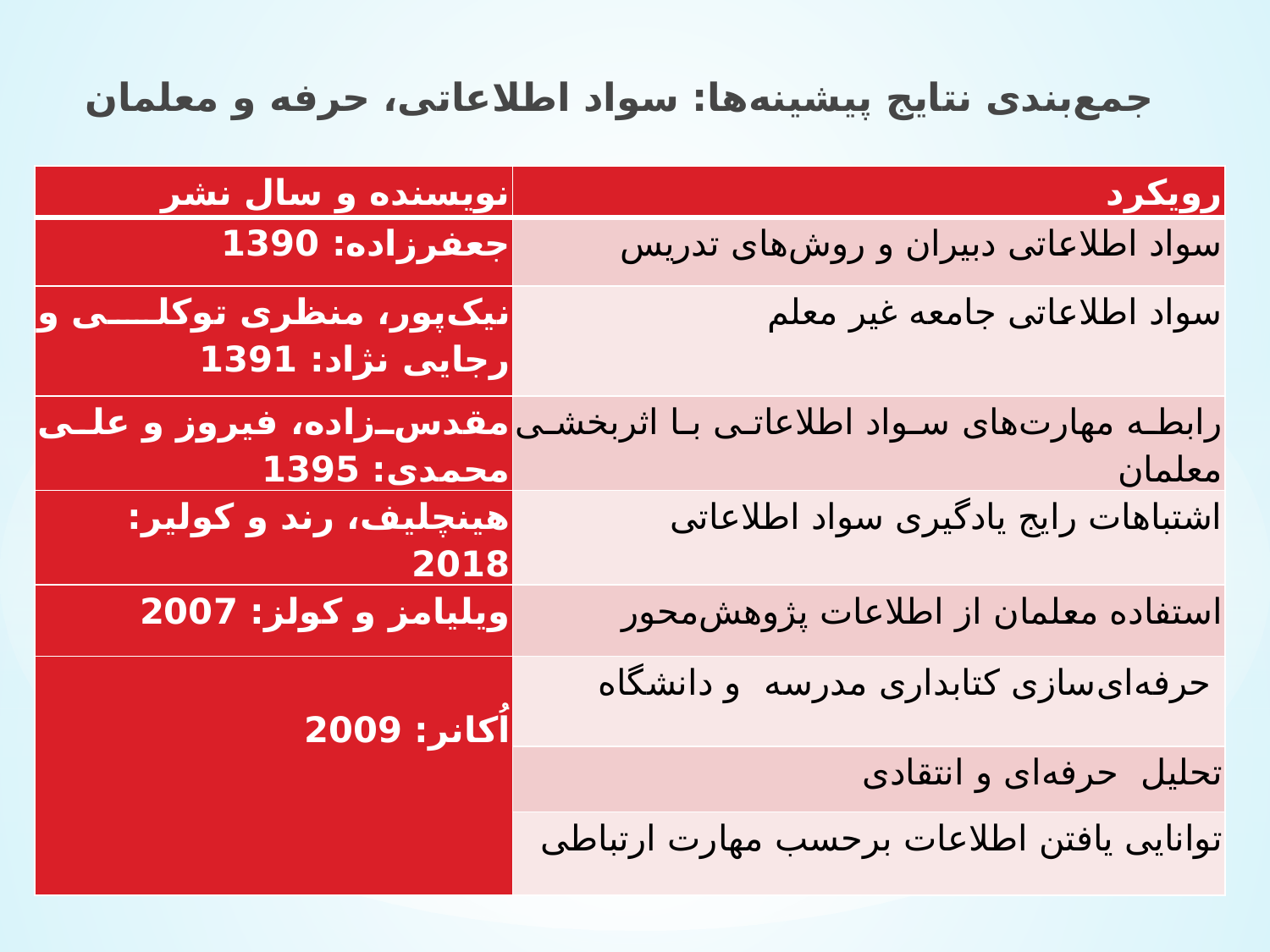

جمع‌بندی نتایج پیشینه‌ها: سواد اطلاعاتی، حرفه و معلمان

| نویسنده و سال نشر | رویکرد |
| --- | --- |
| جعفرزاده: 1390 | سواد اطلاعاتی دبیران و روش‌های تدریس |
| نیک‌پور، منظری توکلی و رجایی نژاد: 1391 | سواد اطلاعاتی جامعه غیر معلم |
| مقدس‌زاده، فیروز و علی محمدی: 1395 | رابطه مهارت‌های سواد اطلاعاتی با اثربخشی معلمان |
| هینچلیف، رند و کولیر: 2018 | اشتباهات رایج یادگیری سواد اطلاعاتی |
| ویلیامز و کولز: 2007 | استفاده معلمان از اطلاعات پژوهش‌محور |
| اُکانر: 2009 | حرفه‌ای‌سازی کتابداری مدرسه‌ و دانشگاه |
|  | تحلیل حرفه‌ای و انتقادی |
|  | توانایی‌ یافتن اطلاعات برحسب مهارت‌ ارتباطی |